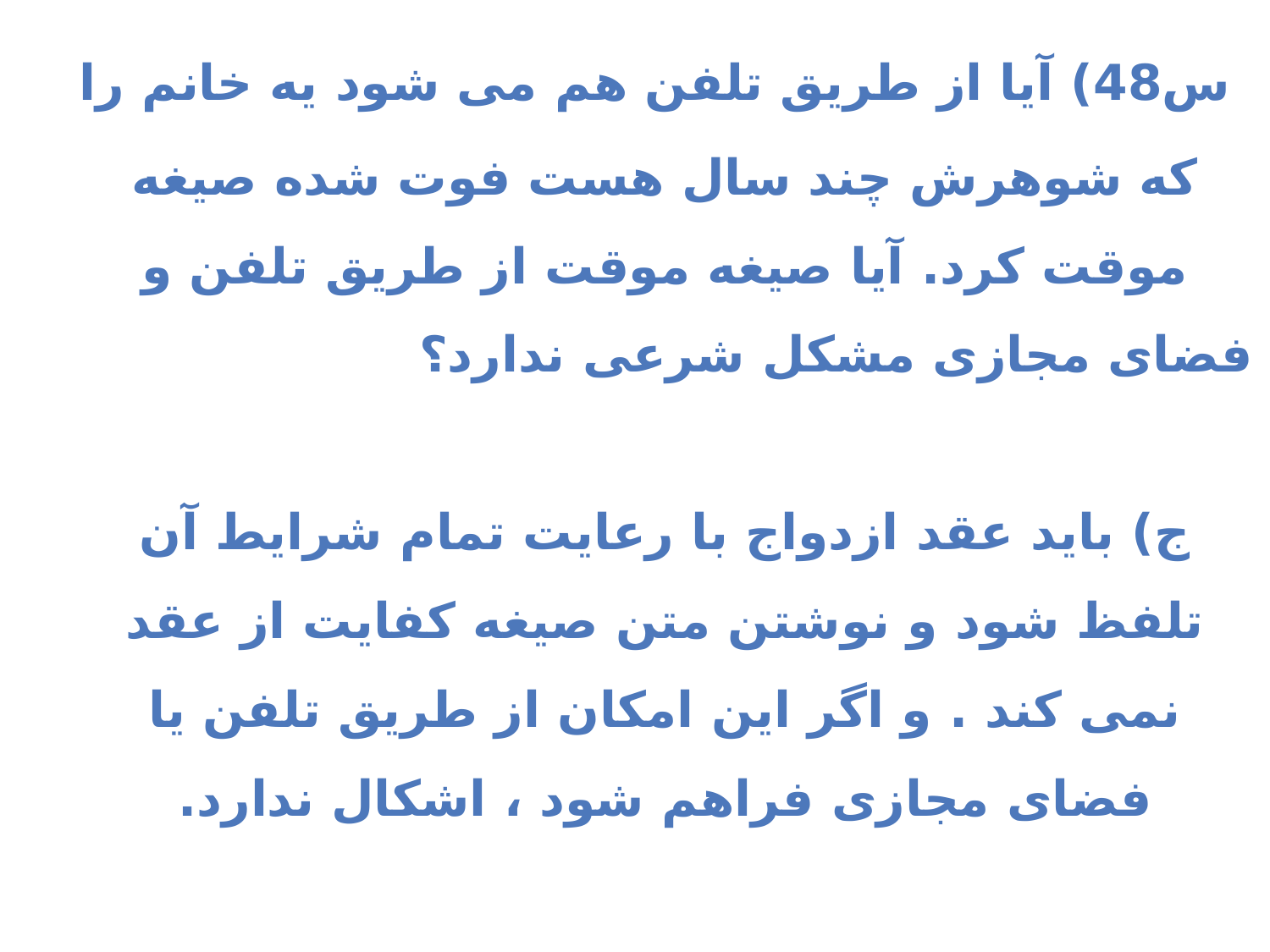

# س48) آیا از طریق تلفن هم می شود یه خانم را که شوهرش چند سال هست فوت شده صیغه موقت کرد. آیا صیغه موقت از طریق تلفن و فضای مجازی مشکل شرعی ندارد؟                                                                                           ج) باید عقد ازدواج با رعایت تمام شرایط آن تلفظ شود و نوشتن متن صیغه کفایت از عقد نمی کند . و اگر این امکان از طریق تلفن یا فضای مجازی فراهم شود ، اشکال ندارد.